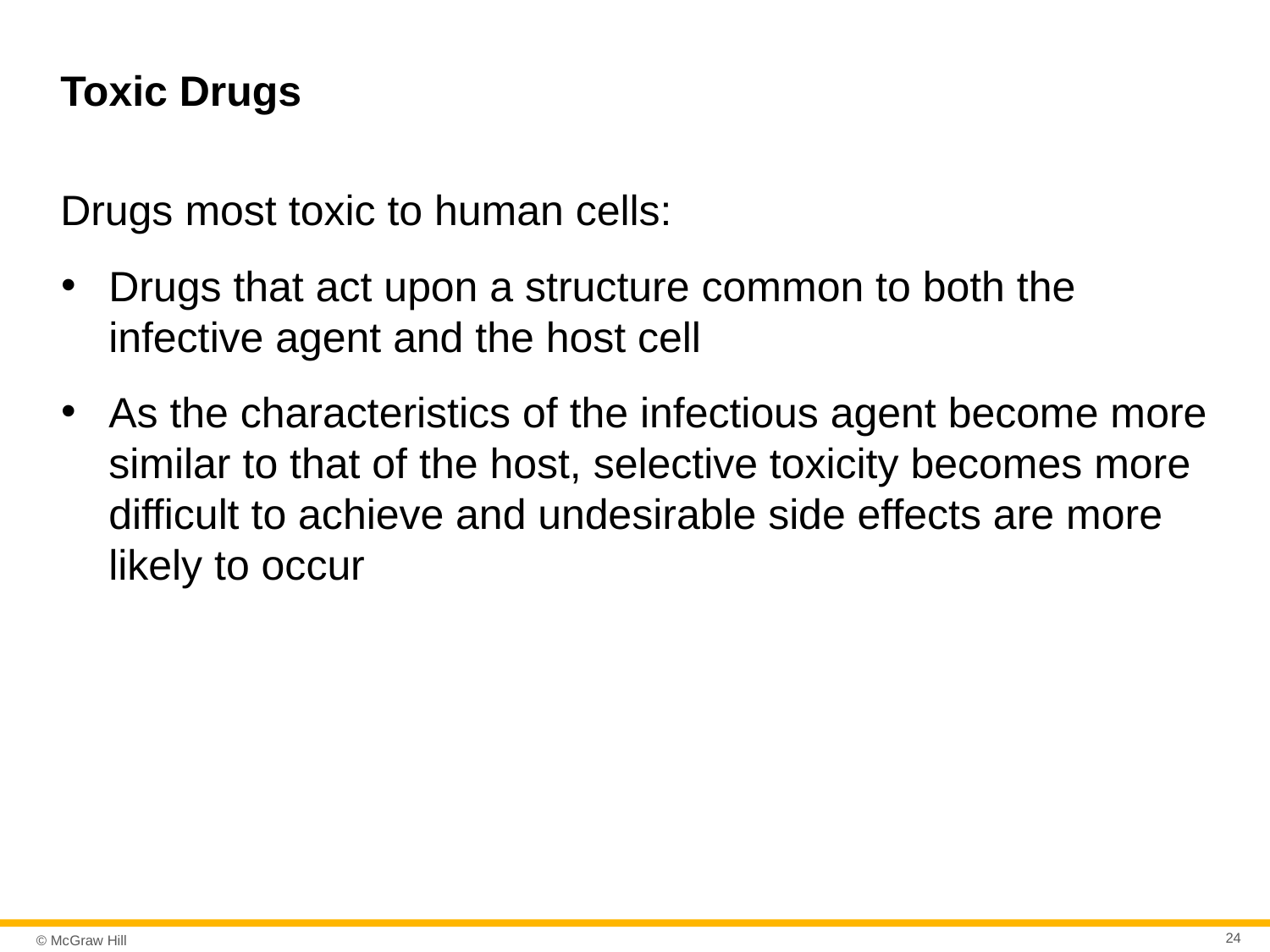

# Toxic Drugs
Drugs most toxic to human cells:
Drugs that act upon a structure common to both the infective agent and the host cell
As the characteristics of the infectious agent become more similar to that of the host, selective toxicity becomes more difficult to achieve and undesirable side effects are more likely to occur